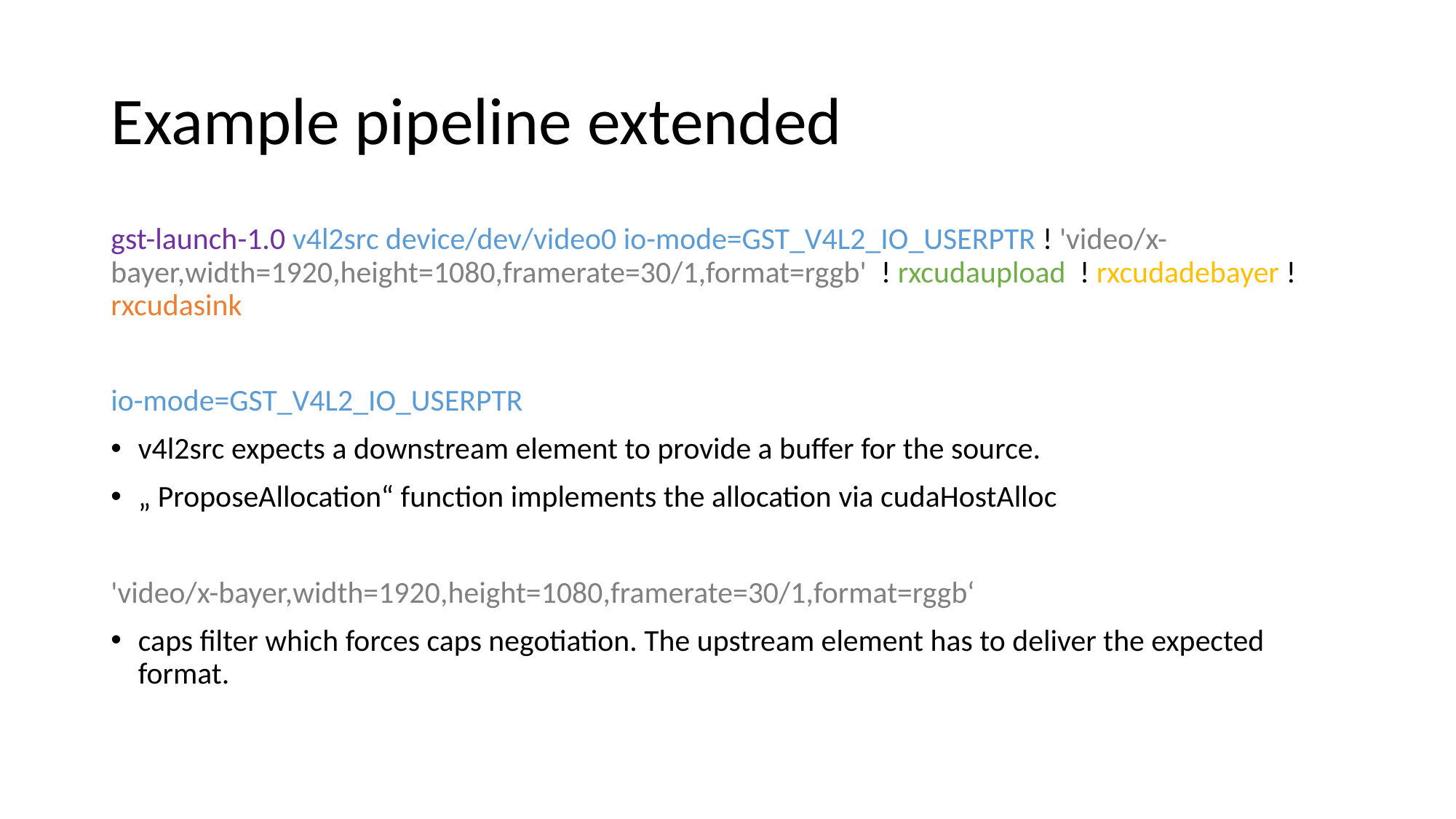

# Example pipeline extended
gst-launch-1.0 v4l2src device/dev/video0 io-mode=GST_V4L2_IO_USERPTR ! 'video/x-bayer,width=1920,height=1080,framerate=30/1,format=rggb'  ! rxcudaupload  ! rxcudadebayer ! rxcudasink

io-mode=GST_V4L2_IO_USERPTR
v4l2src expects a downstream element to provide a buffer for the source.
„ ProposeAllocation“ function implements the allocation via cudaHostAlloc

'video/x-bayer,width=1920,height=1080,framerate=30/1,format=rggb‘
caps filter which forces caps negotiation. The upstream element has to deliver the expected format.